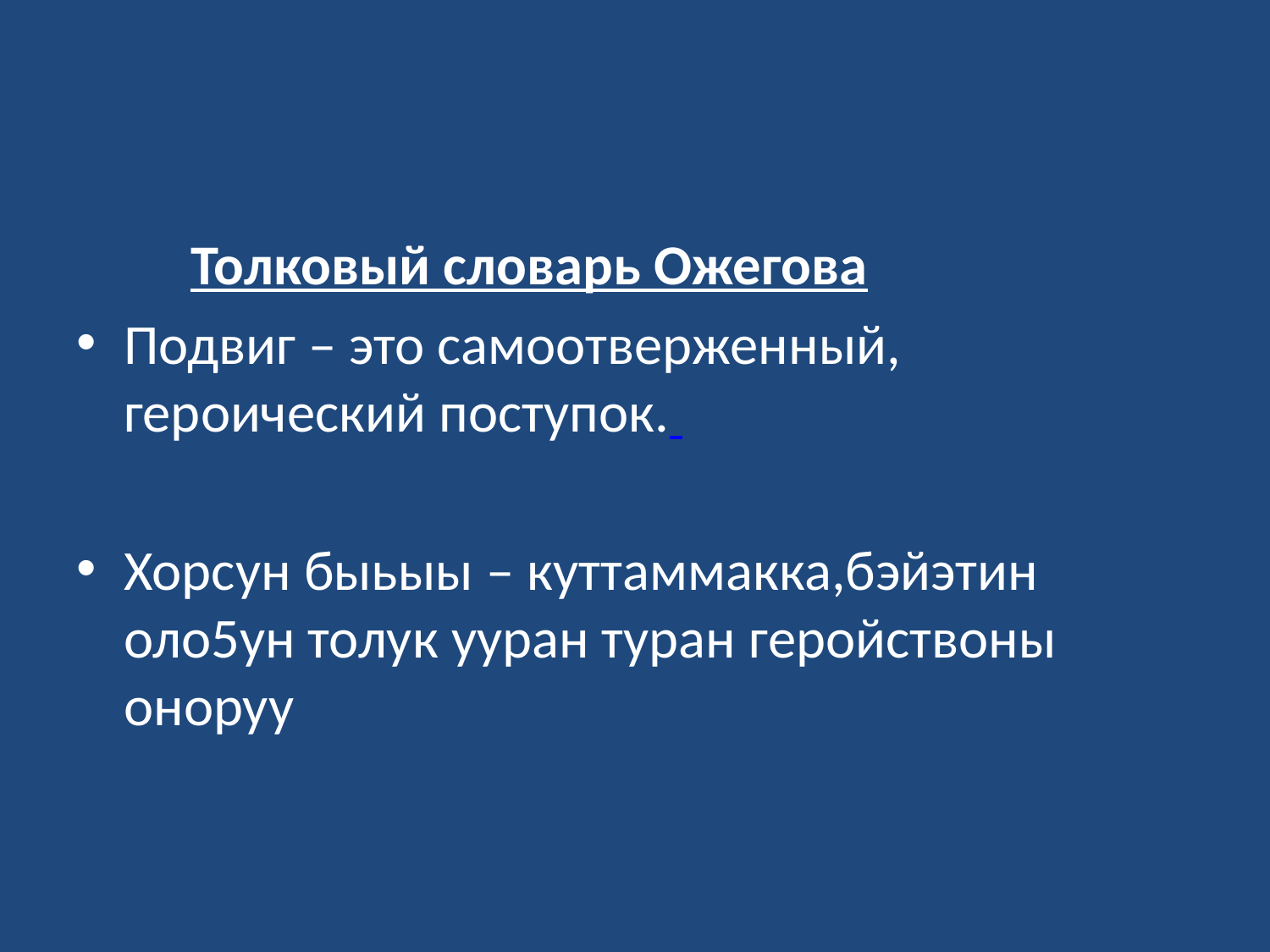

#
         Толковый словарь Ожегова
Подвиг – это самоотверженный, героический поступок.

Хорсун быьыы – куттаммакка,бэйэтин оло5ун толук ууран туран геройствоны оноруу